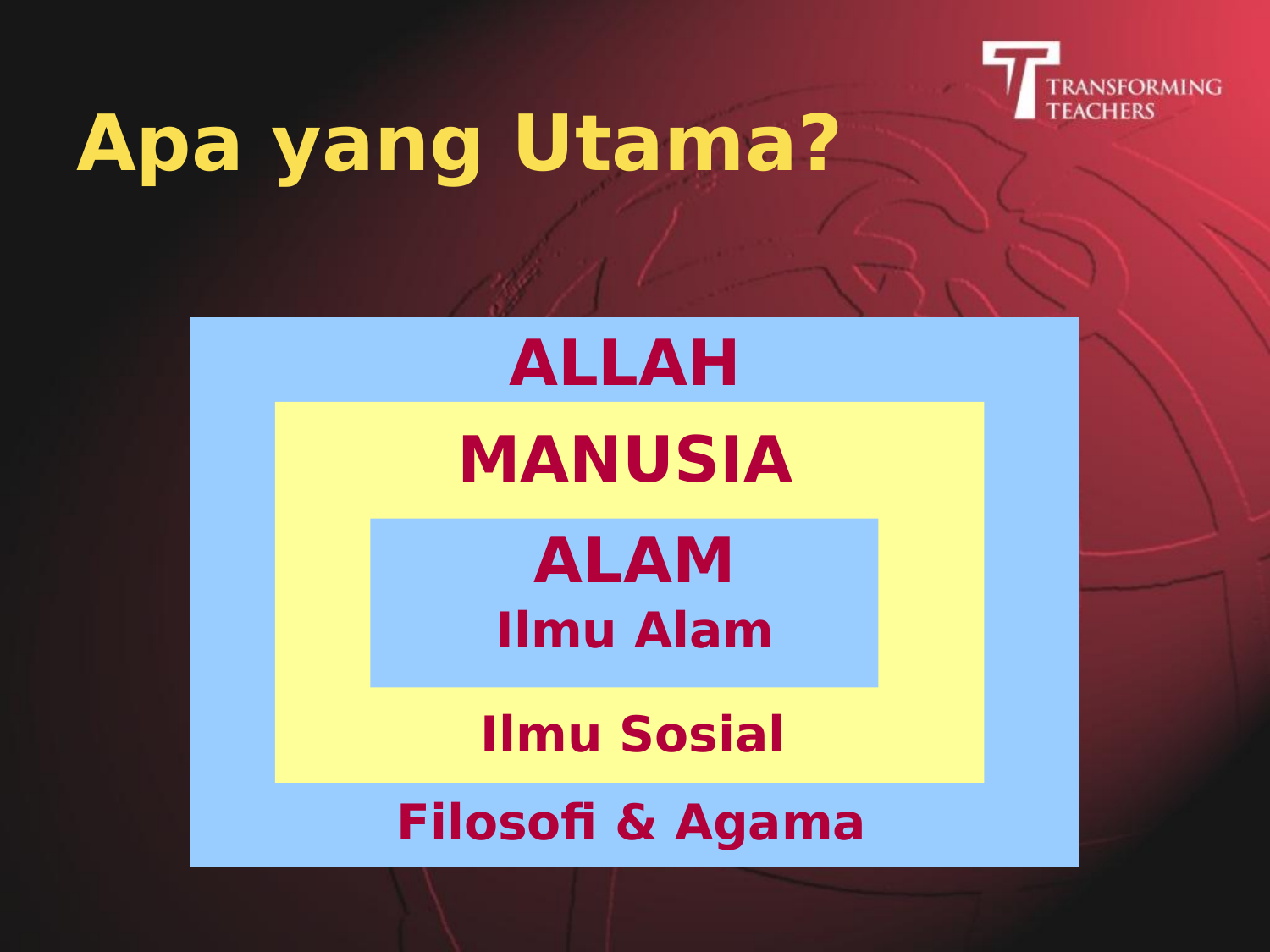

# Apa yang Utama?
ALLAH

MANUSIA
ALAM

Ilmu Alam
Ilmu Sosial
Filosofi & Agama